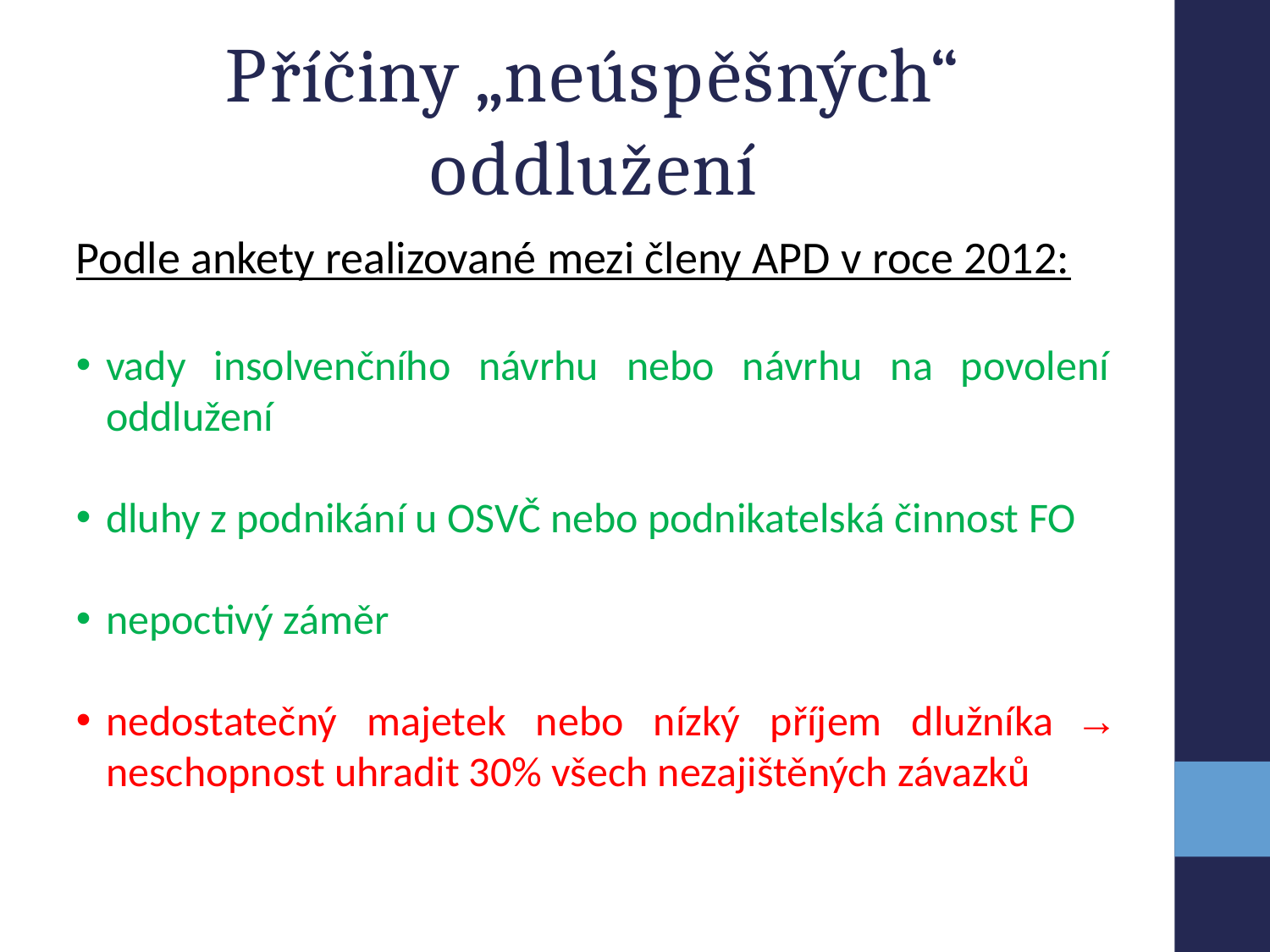

Příčiny „neúspěšných“ oddlužení
Podle ankety realizované mezi členy APD v roce 2012:

vady insolvenčního návrhu nebo návrhu na povolení oddlužení

dluhy z podnikání u OSVČ nebo podnikatelská činnost FO

nepoctivý záměr

nedostatečný majetek nebo nízký příjem dlužníka → neschopnost uhradit 30% všech nezajištěných závazků